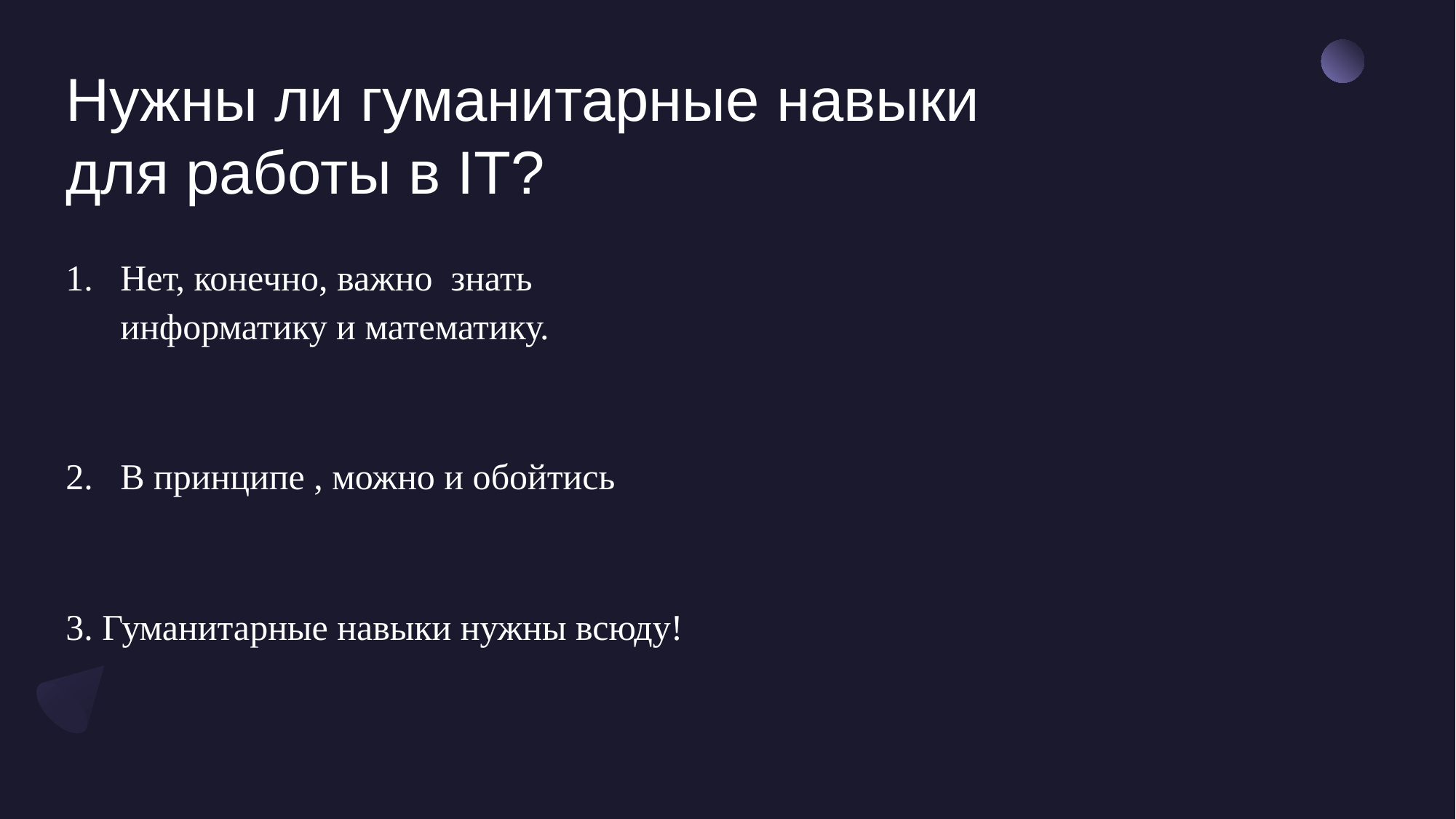

# Нужны ли гуманитарные навыки для работы в IT?
Нет, конечно, важно  знать информатику и математику.

В принципе , можно и обойтись

3. Гуманитарные навыки нужны всюду!